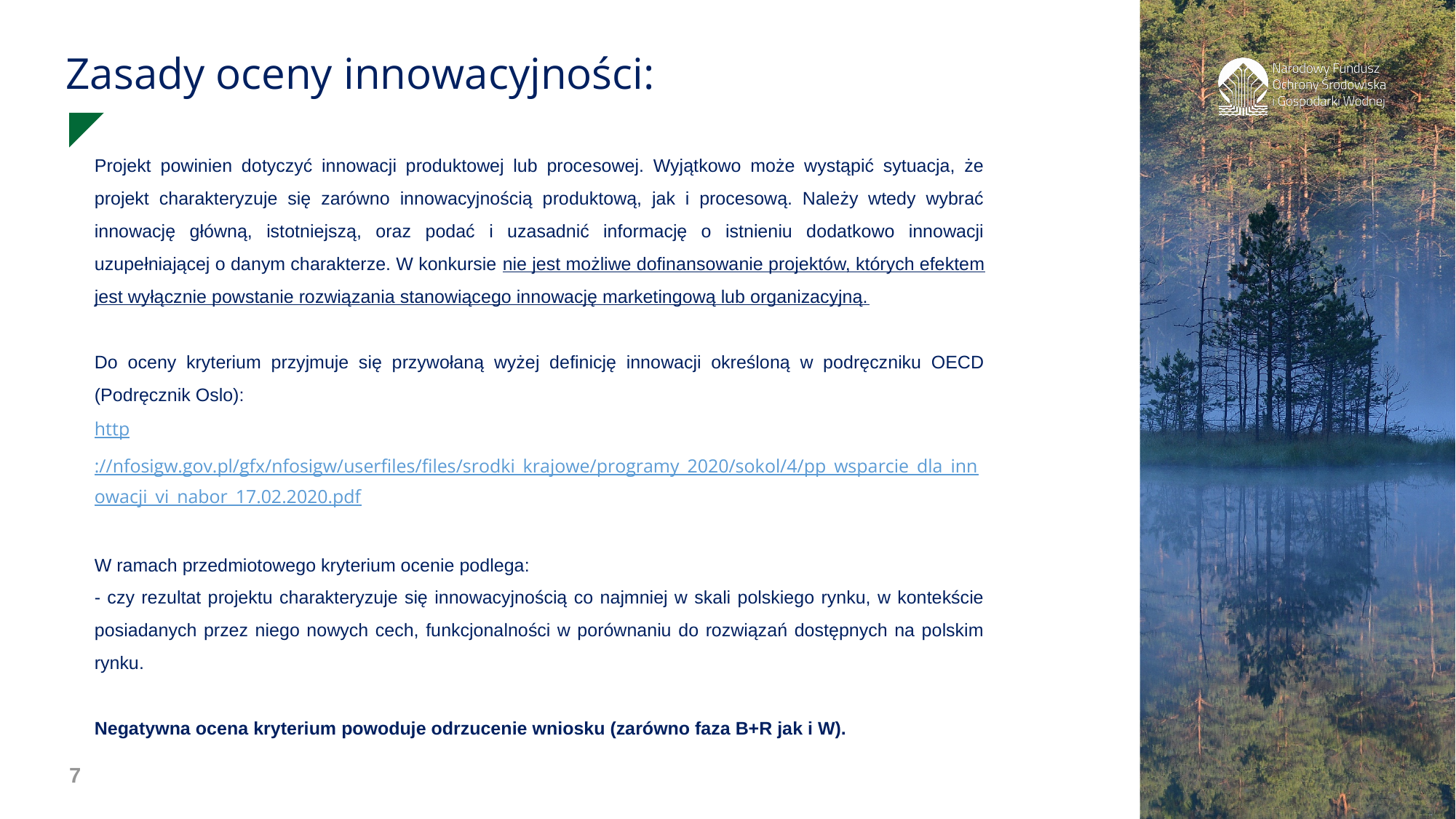

Zasady oceny innowacyjności:
Projekt powinien dotyczyć innowacji produktowej lub procesowej. Wyjątkowo może wystąpić sytuacja, że projekt charakteryzuje się zarówno innowacyjnością produktową, jak i procesową. Należy wtedy wybrać innowację główną, istotniejszą, oraz podać i uzasadnić informację o istnieniu dodatkowo innowacji uzupełniającej o danym charakterze. W konkursie nie jest możliwe dofinansowanie projektów, których efektem jest wyłącznie powstanie rozwiązania stanowiącego innowację marketingową lub organizacyjną.

Do oceny kryterium przyjmuje się przywołaną wyżej definicję innowacji określoną w podręczniku OECD (Podręcznik Oslo):
http://nfosigw.gov.pl/gfx/nfosigw/userfiles/files/srodki_krajowe/programy_2020/sokol/4/pp_wsparcie_dla_innowacji_vi_nabor_17.02.2020.pdf

W ramach przedmiotowego kryterium ocenie podlega:
- czy rezultat projektu charakteryzuje się innowacyjnością co najmniej w skali polskiego rynku, w kontekście posiadanych przez niego nowych cech, funkcjonalności w porównaniu do rozwiązań dostępnych na polskim rynku.

Negatywna ocena kryterium powoduje odrzucenie wniosku (zarówno faza B+R jak i W).